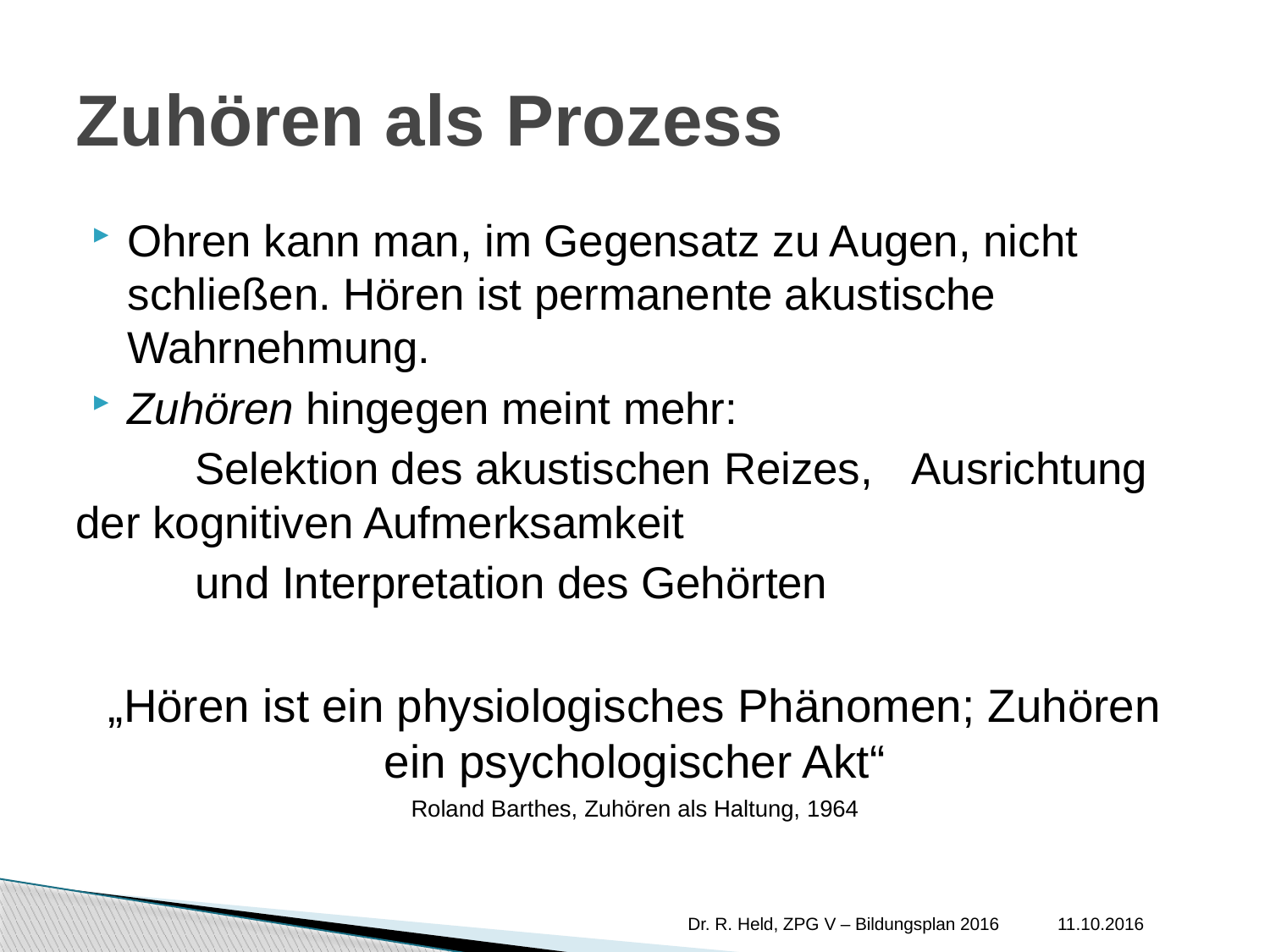

# Zuhören als Prozess
Ohren kann man, im Gegensatz zu Augen, nicht schließen. Hören ist permanente akustische Wahrnehmung.
Zuhören hingegen meint mehr:
	Selektion des akustischen Reizes, 	Ausrichtung der kognitiven Aufmerksamkeit
	und Interpretation des Gehörten

„Hören ist ein physiologisches Phänomen; Zuhören ein psychologischer Akt“
Roland Barthes, Zuhören als Haltung, 1964

11.10.2016
Dr. R. Held, ZPG V – Bildungsplan 2016